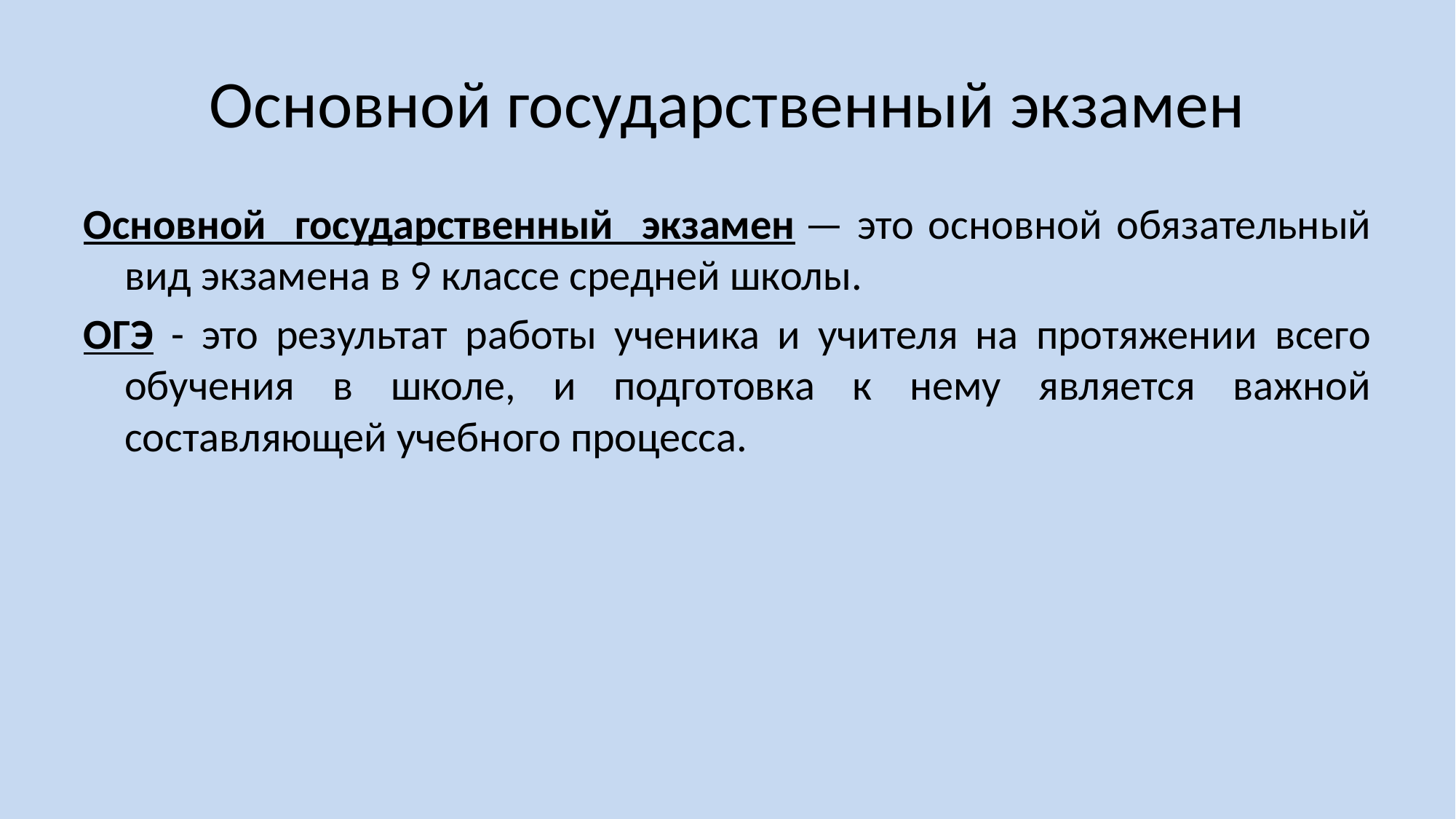

# Основной государственный экзамен
Основной  государственный  экзамен — это основной обязательный вид экзамена в 9 классе средней школы.
ОГЭ - это результат работы ученика и учителя на протяжении всего обучения в школе, и подготовка к нему является важной составляющей учебного процесса.